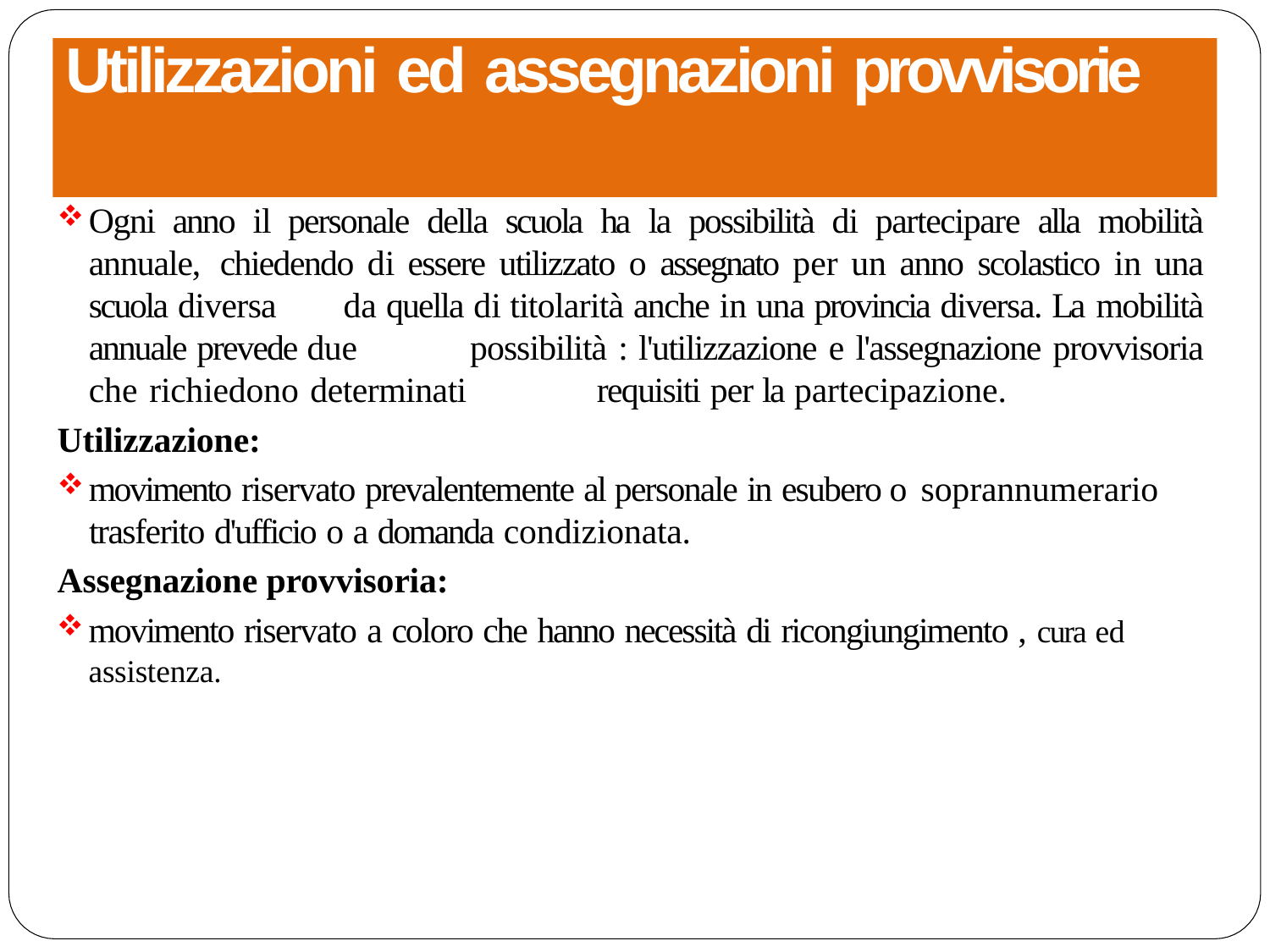

# Utilizzazioni ed assegnazioni provvisorie
Ogni anno il personale della scuola ha la possibilità di partecipare alla mobilità annuale, 	chiedendo di essere utilizzato o assegnato per un anno scolastico in una scuola diversa 	da quella di titolarità anche in una provincia diversa. La mobilità annuale prevede due 	possibilità : l'utilizzazione e l'assegnazione provvisoria che richiedono determinati 	requisiti per la partecipazione.
Utilizzazione:
movimento riservato prevalentemente al personale in esubero o soprannumerario
trasferito d'ufficio o a domanda condizionata.
Assegnazione provvisoria:
movimento riservato a coloro che hanno necessità di ricongiungimento , cura ed
assistenza.